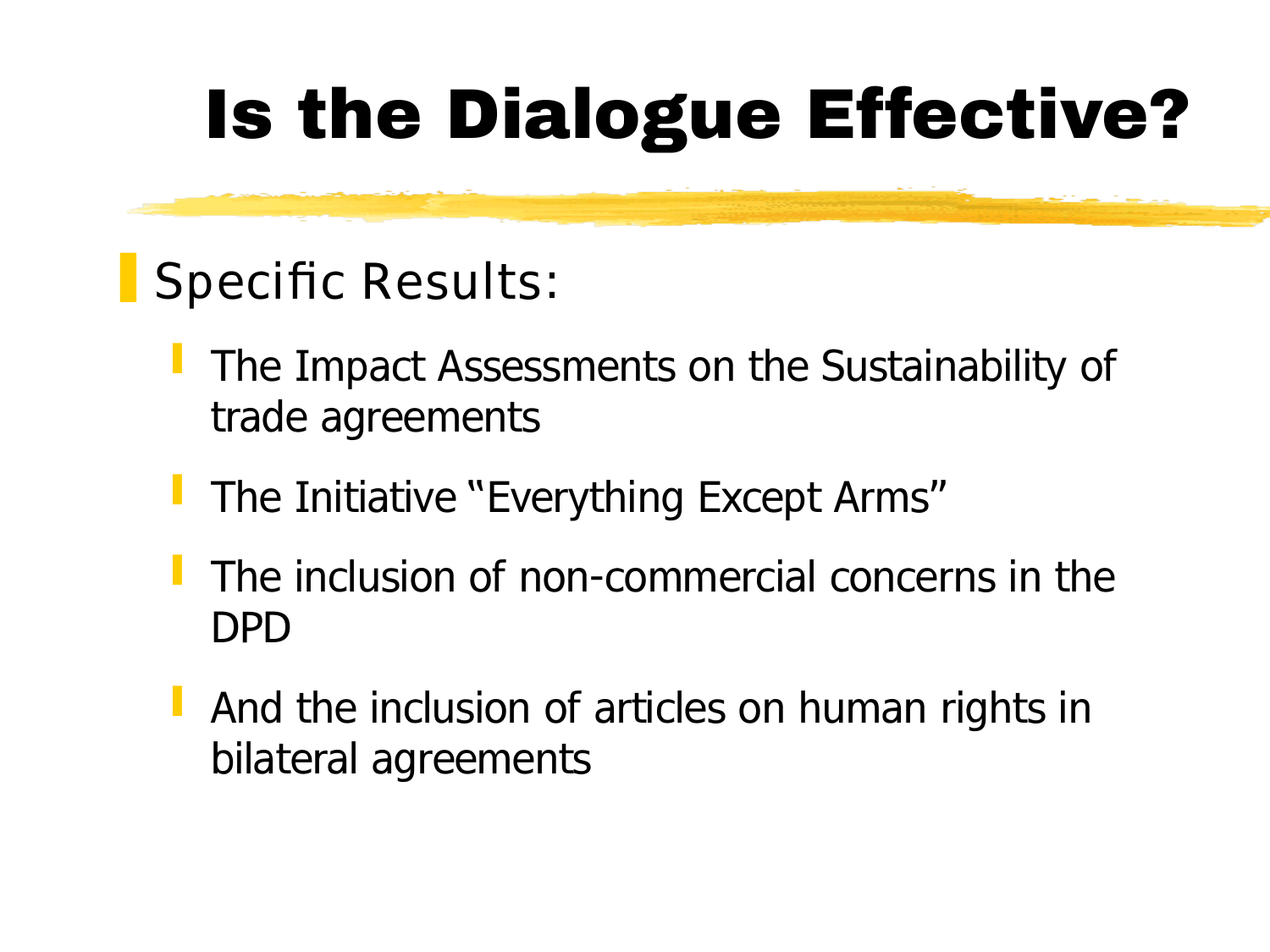

# Is the Dialogue Effective?
Specific Results:
The Impact Assessments on the Sustainability of trade agreements
The Initiative “Everything Except Arms”
The inclusion of non-commercial concerns in the DPD
And the inclusion of articles on human rights in bilateral agreements